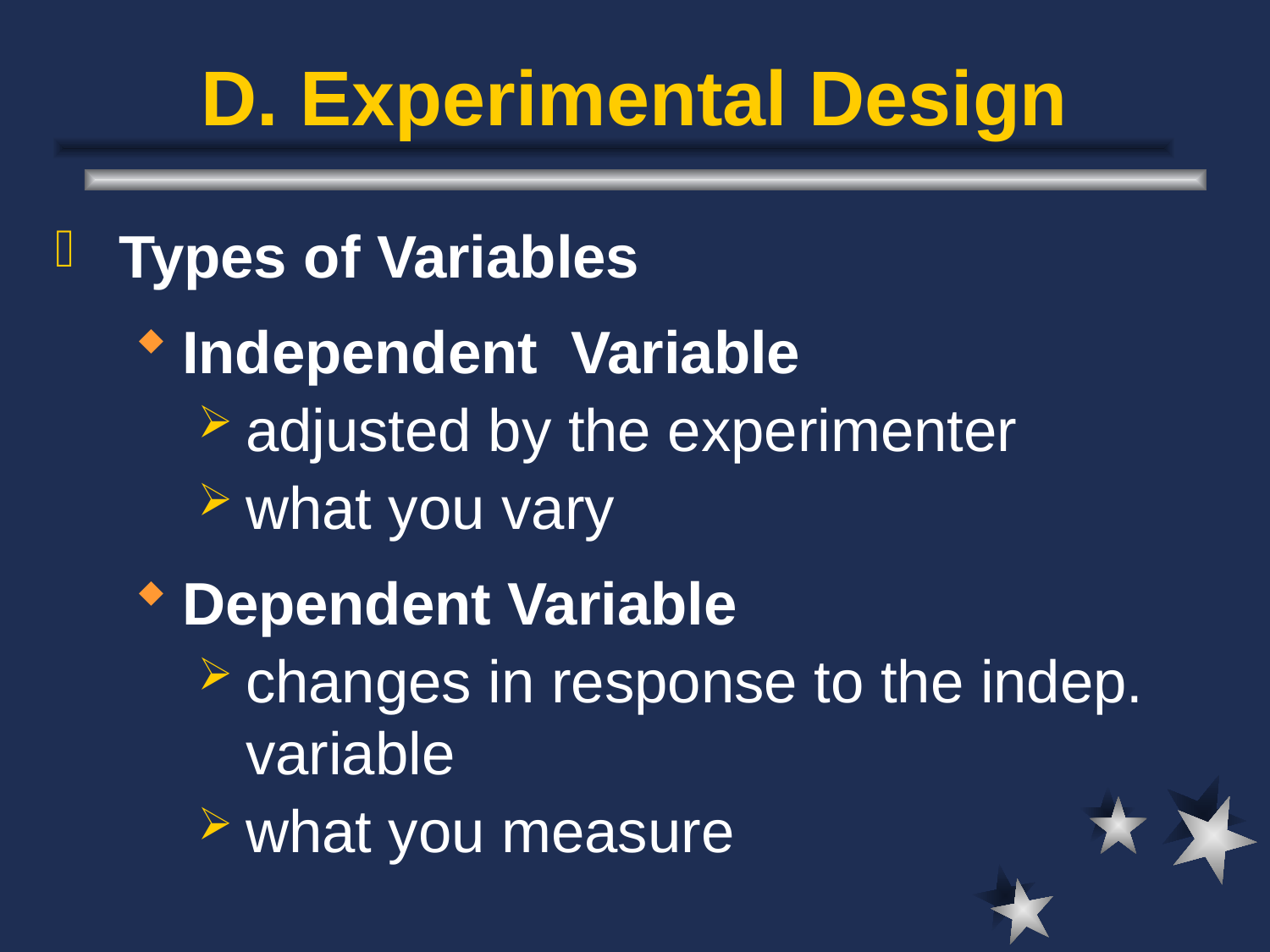

# D. Experimental Design
Types of Variables
Independent  Variable
adjusted by the experimenter
what you vary
Dependent Variable
changes in response to the indep. variable
what you measure